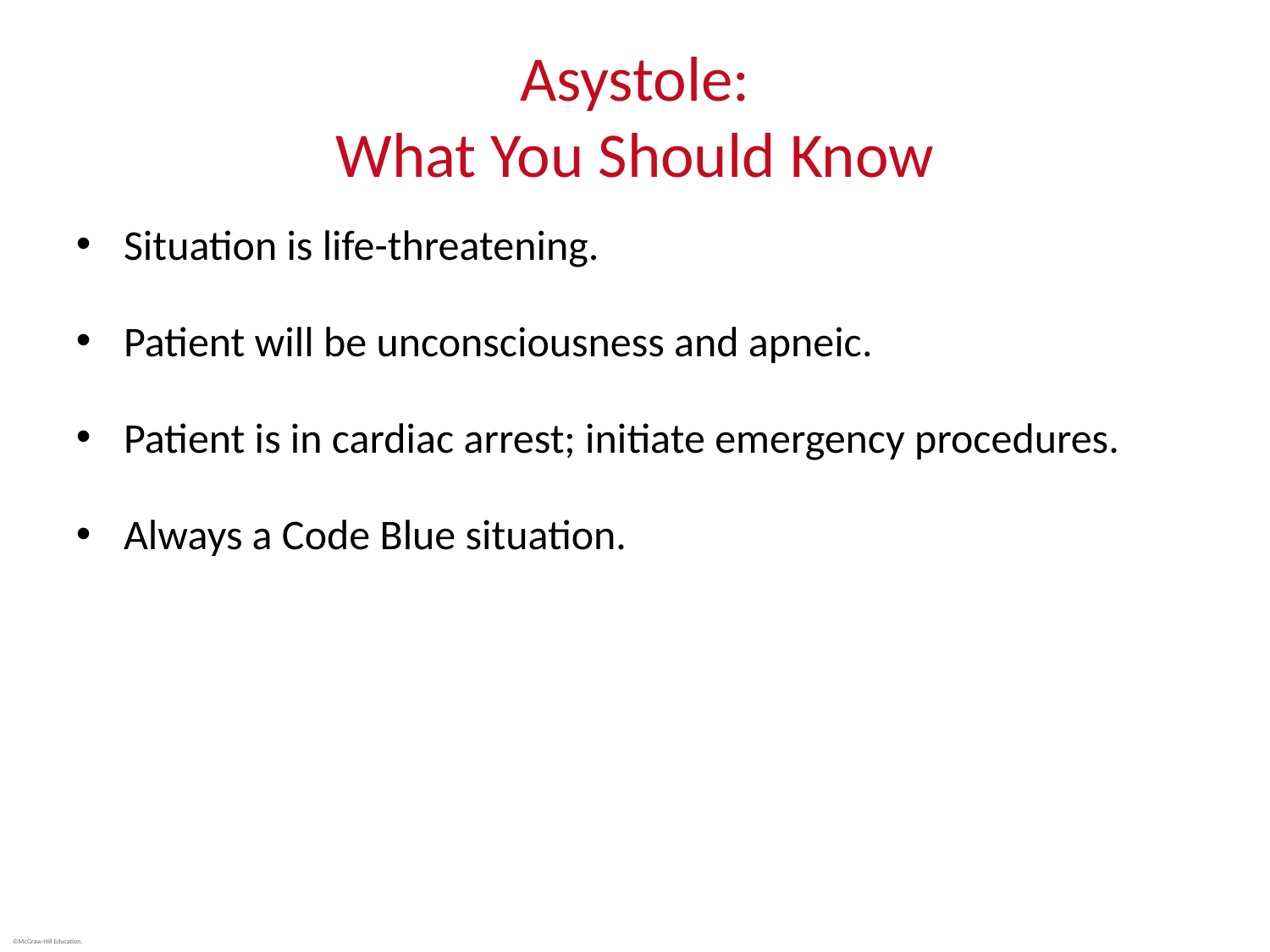

# Asystole: What You Should Know
Situation is life-threatening.
Patient will be unconsciousness and apneic.
Patient is in cardiac arrest; initiate emergency procedures.
Always a Code Blue situation.